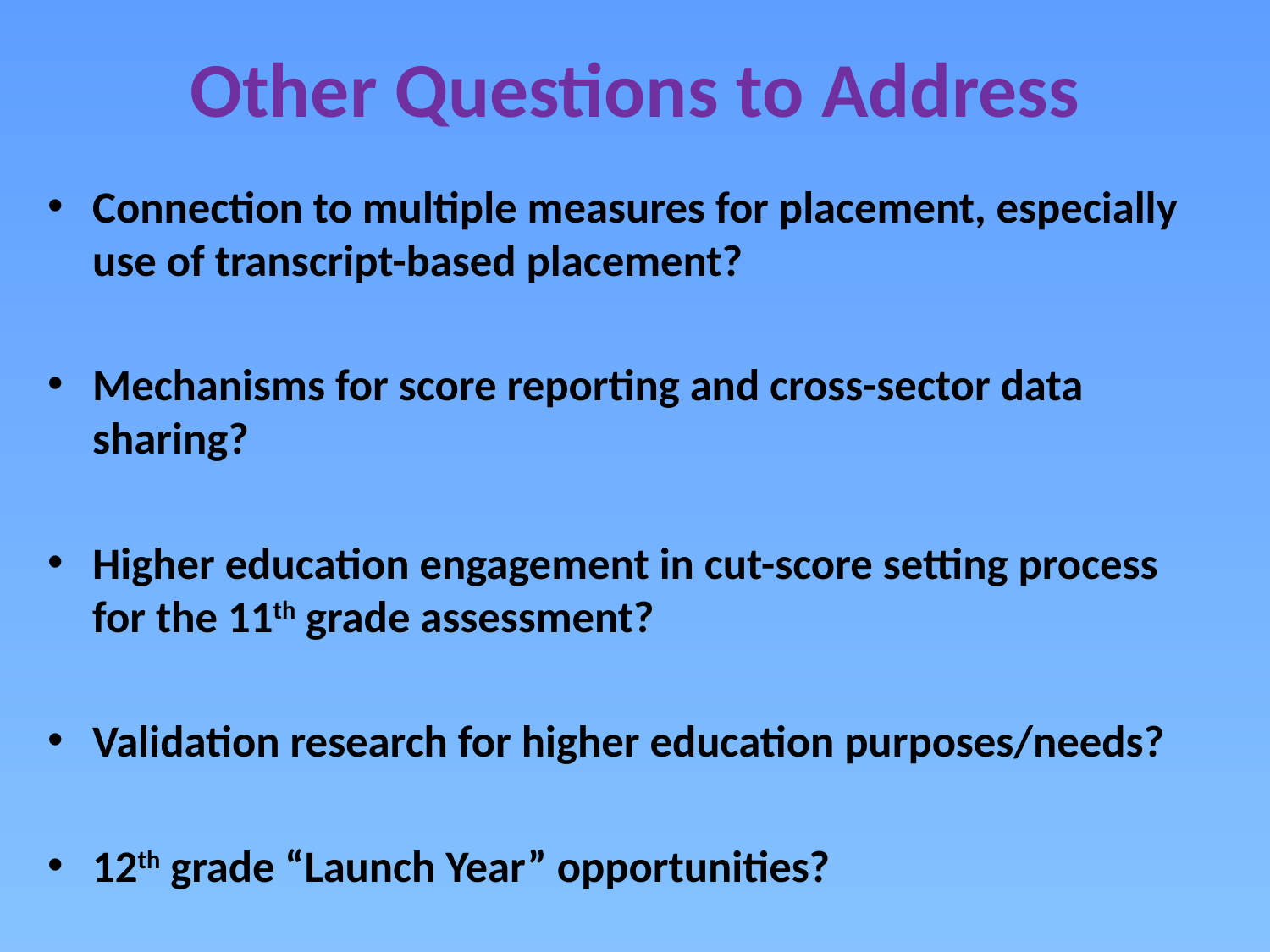

# Other Questions to Address
Connection to multiple measures for placement, especially use of transcript-based placement?

Mechanisms for score reporting and cross-sector data sharing?

Higher education engagement in cut-score setting process for the 11th grade assessment?

Validation research for higher education purposes/needs?

12th grade “Launch Year” opportunities?